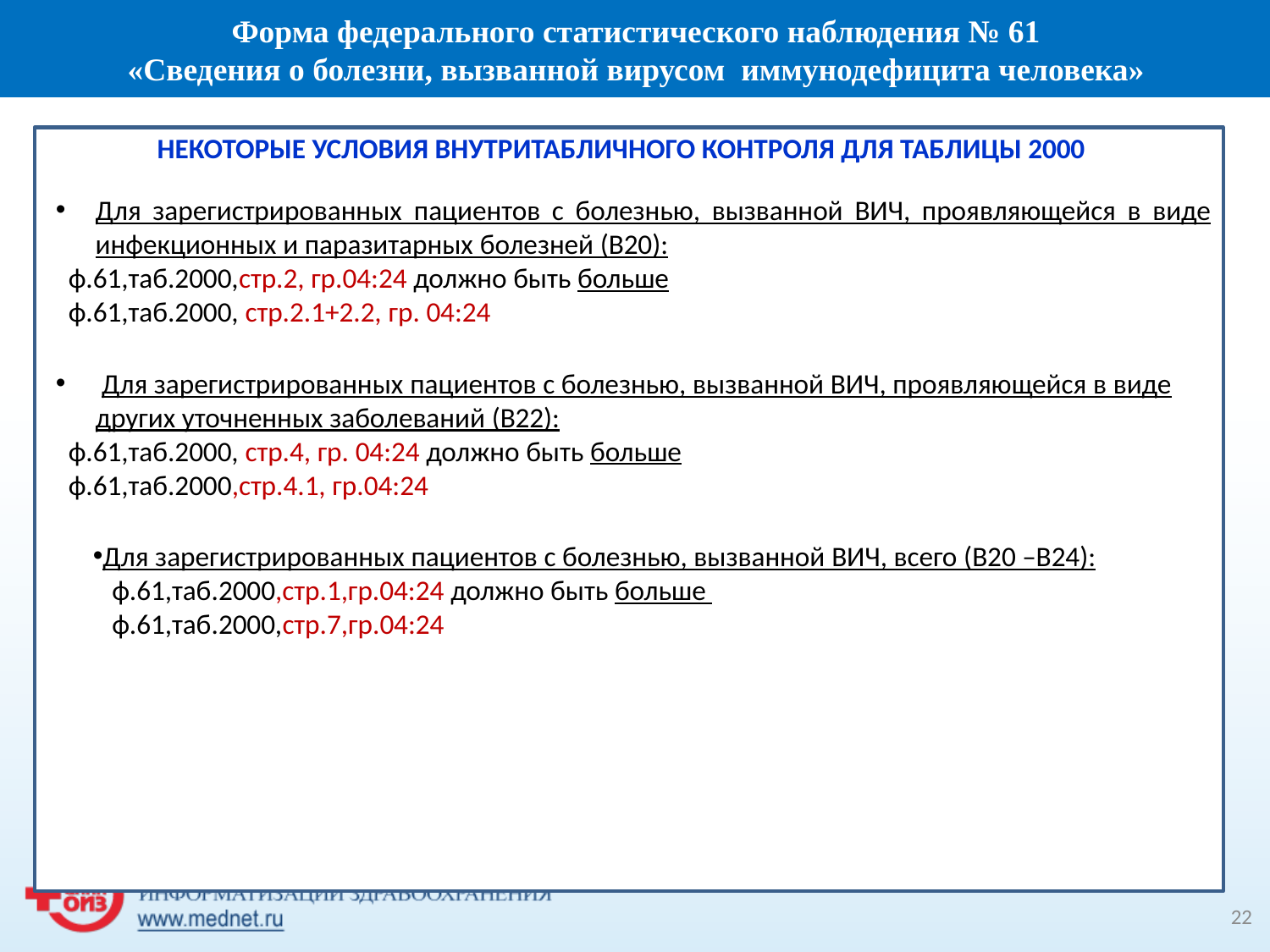

Форма федерального статистического наблюдения № 61
 «Сведения о болезни, вызванной вирусом  иммунодефицита человека»
НЕКОТОРЫЕ УСЛОВИЯ ВНУТРИТАБЛИЧНОГО КОНТРОЛЯ ДЛЯ ТАБЛИЦЫ 2000

Для зарегистрированных пациентов с болезнью, вызванной ВИЧ, проявляющейся в виде инфекционных и паразитарных болезней (В20):
  ф.61,таб.2000,стр.2, гр.04:24 должно быть больше
  ф.61,таб.2000, стр.2.1+2.2, гр. 04:24

 Для зарегистрированных пациентов с болезнью, вызванной ВИЧ, проявляющейся в виде других уточненных заболеваний (В22):
  ф.61,таб.2000, стр.4, гр. 04:24 должно быть больше
  ф.61,таб.2000,стр.4.1, гр.04:24

Для зарегистрированных пациентов с болезнью, вызванной ВИЧ, всего (В20 –В24):
   ф.61,таб.2000,стр.1,гр.04:24 должно быть больше
   ф.61,таб.2000,стр.7,гр.04:24

22